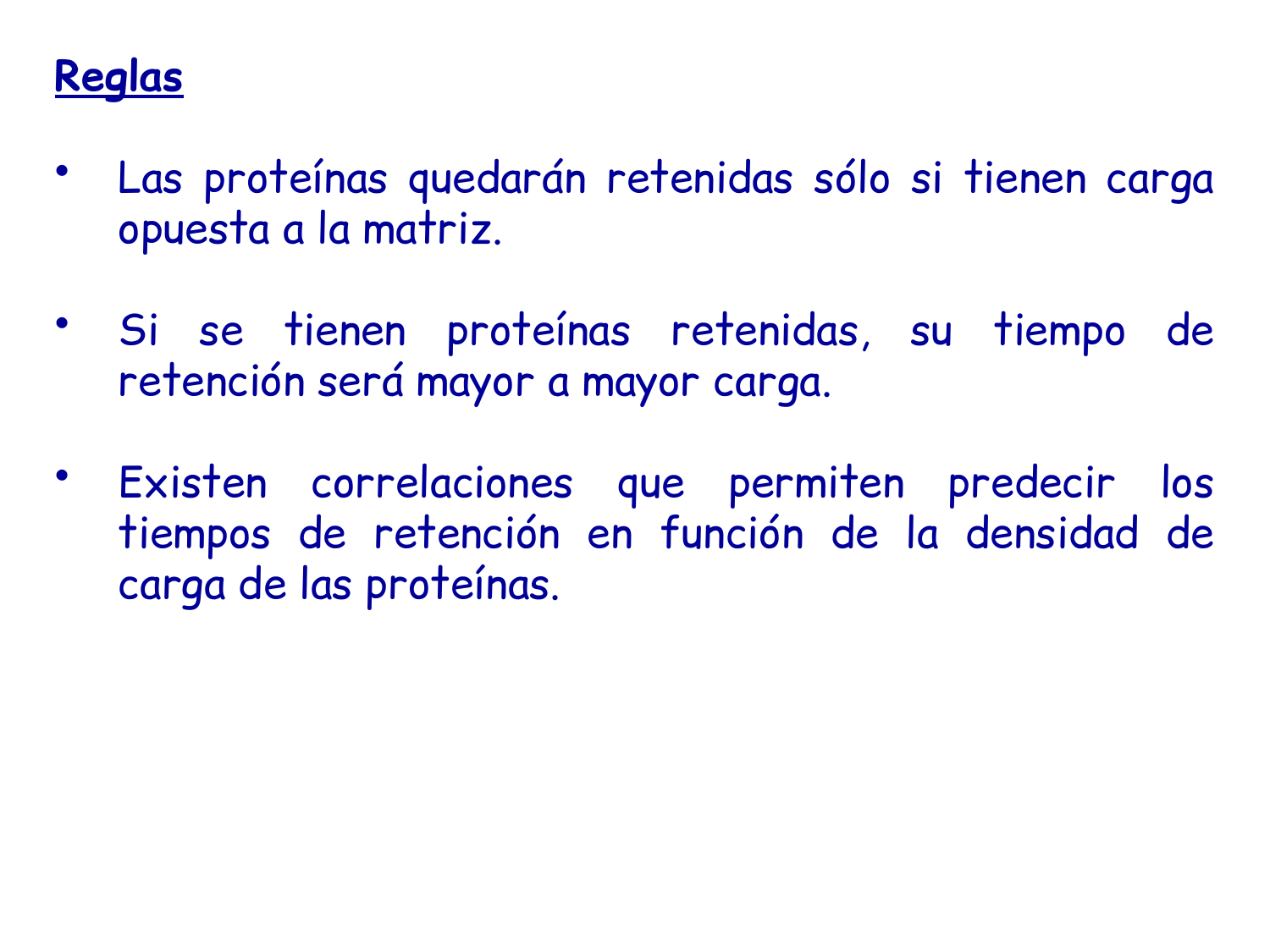

Reglas

Las proteínas quedarán retenidas sólo si tienen carga opuesta a la matriz.

Si se tienen proteínas retenidas, su tiempo de retención será mayor a mayor carga.

Existen correlaciones que permiten predecir los tiempos de retención en función de la densidad de carga de las proteínas.